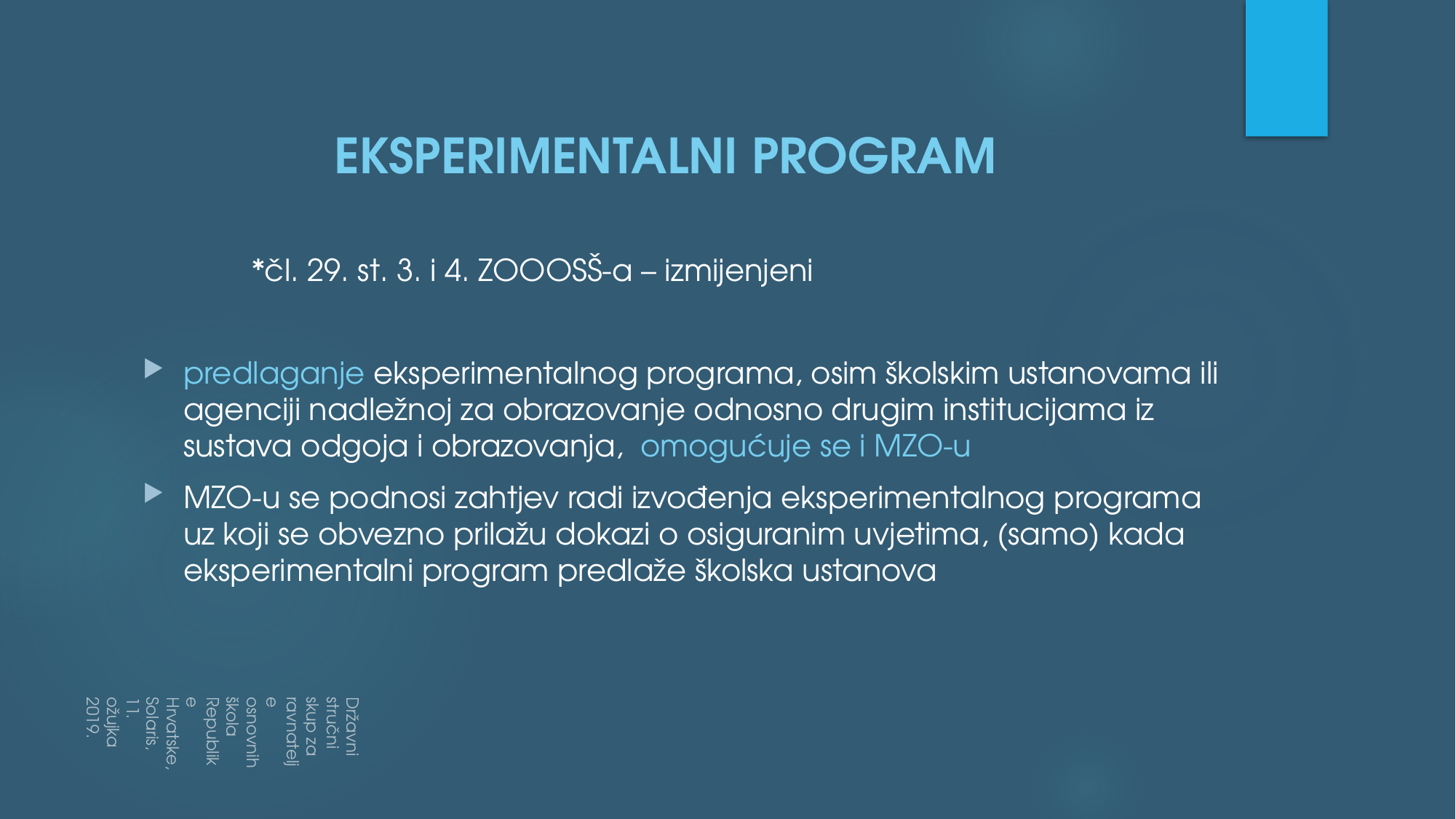

# EKSPERIMENTALNI PROGRAM
										Državni stručni skup za ravnatelje osnovnih škola Republike Hrvatske, Solaris, 11. ožujka 2019.
	*čl. 29. st. 3. i 4. ZOOOSŠ-a – izmijenjeni

predlaganje eksperimentalnog programa, osim školskim ustanovama ili agenciji nadležnoj za obrazovanje odnosno drugim institucijama iz sustava odgoja i obrazovanja,  omogućuje se i MZO-u
MZO-u se podnosi zahtjev radi izvođenja eksperimentalnog programa uz koji se obvezno prilažu dokazi o osiguranim uvjetima, (samo) kada eksperimentalni program predlaže školska ustanova